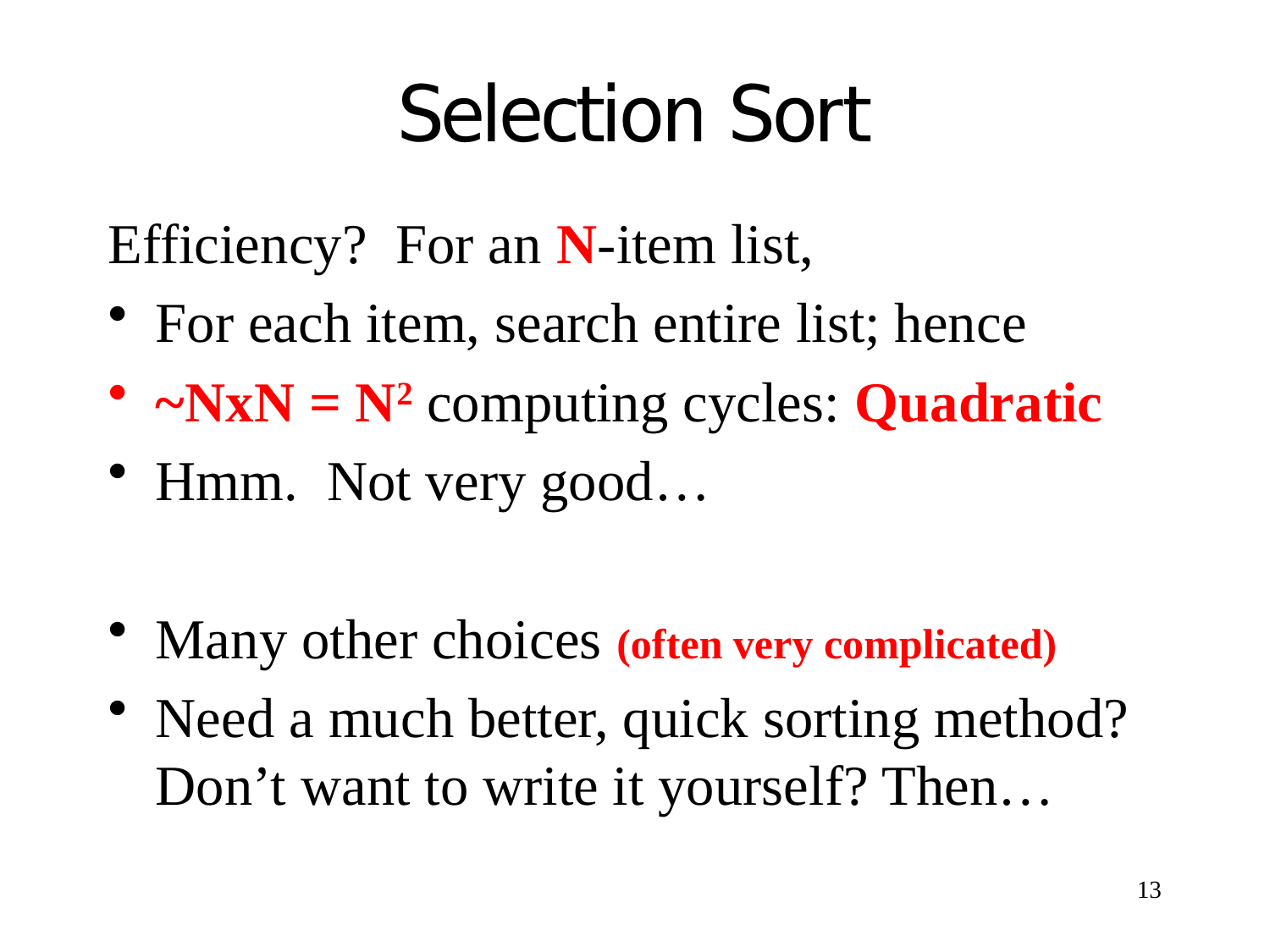

# Selection Sort
Efficiency?  For an N-item list,
For each item, search entire list; hence
~NxN = N2 computing cycles: Quadratic
Hmm.  Not very good…

Many other choices (often very complicated)
Need a much better, quick sorting method?
Don’t want to write it yourself? Then…

13